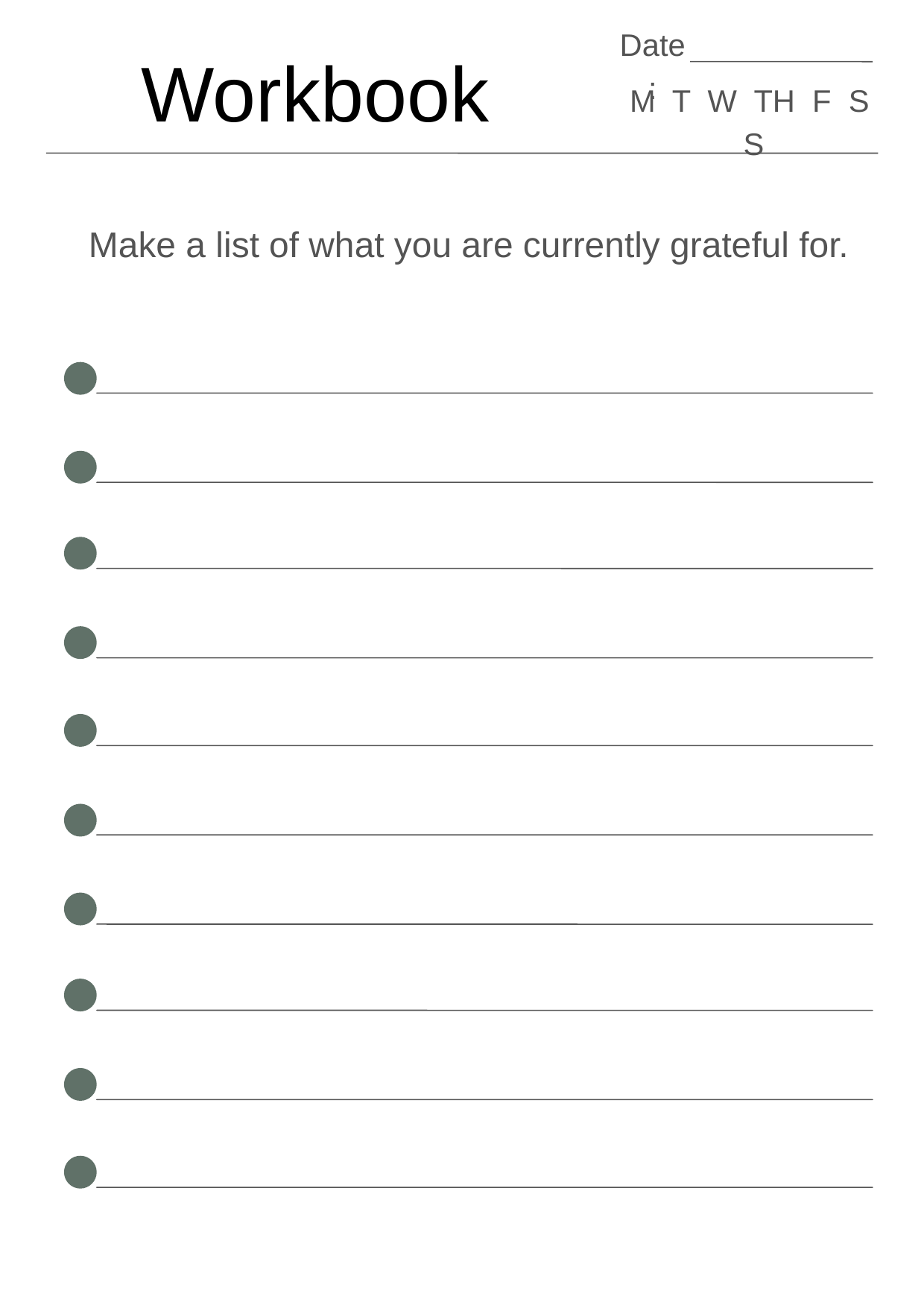

Date:
Workbook

M  T  W  TH  F  S  S

Make a list of what you are currently grateful for.